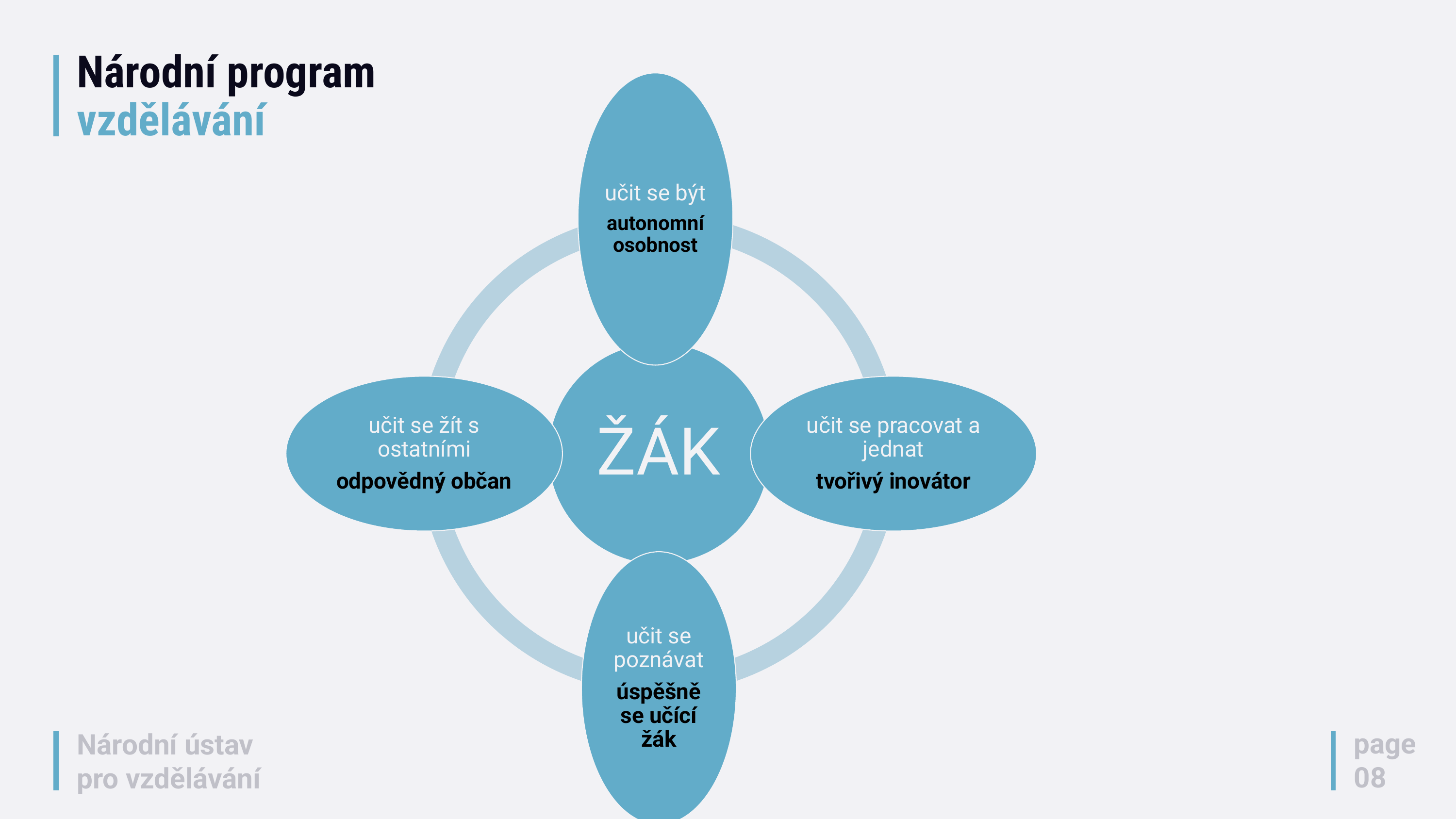

# Národní program vzdělávání
ŽÁK
učit se být
autonomní osobnost
učit se pracovat a jednat
tvořivý inovátor
učit se poznávat
úspěšně se učící žák
učit se žít s ostatními
odpovědný občan
page
08